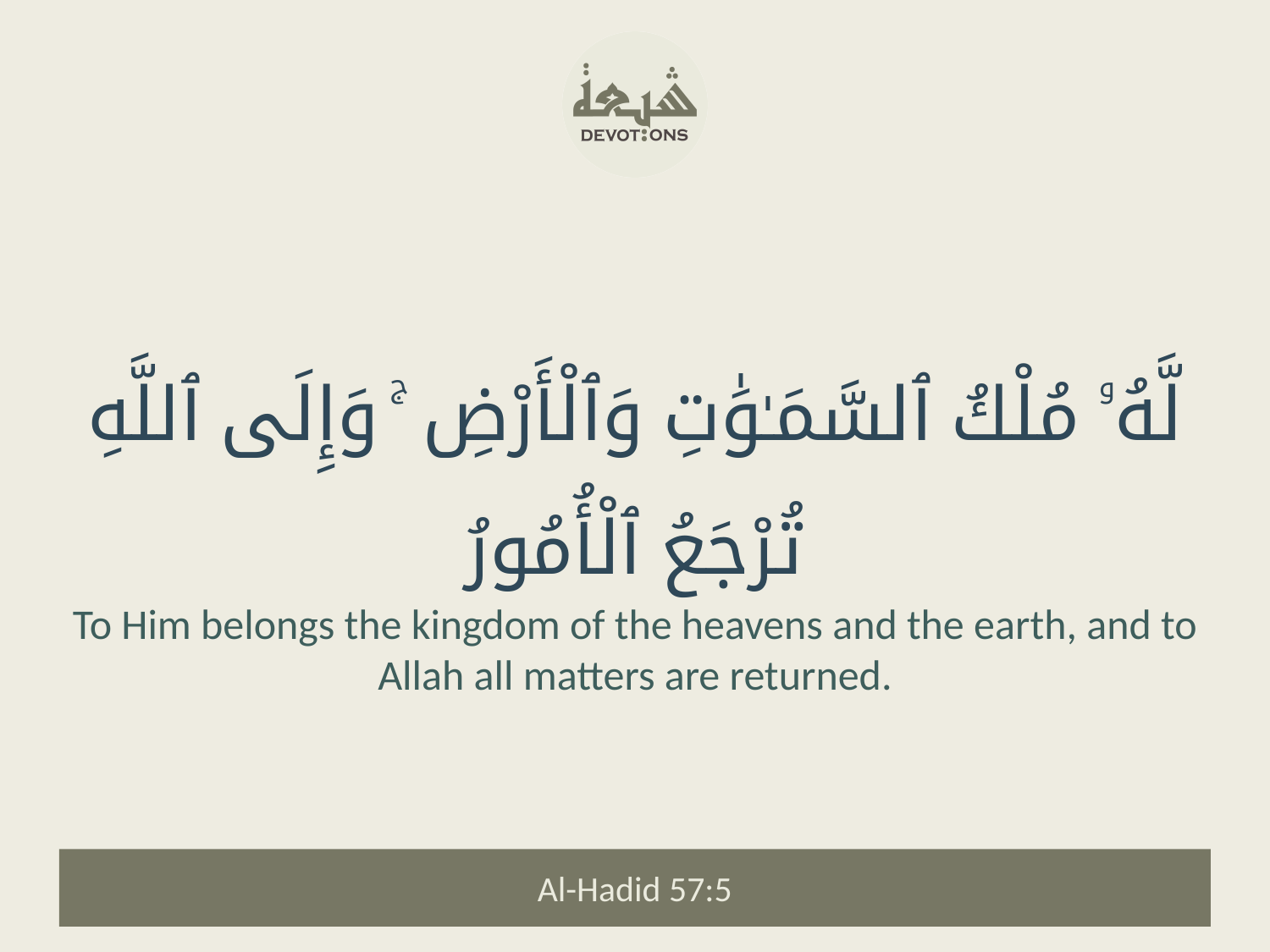

لَّهُۥ مُلْكُ ٱلسَّمَـٰوَٰتِ وَٱلْأَرْضِ ۚ وَإِلَى ٱللَّهِ تُرْجَعُ ٱلْأُمُورُ
To Him belongs the kingdom of the heavens and the earth, and to Allah all matters are returned.
Al-Hadid 57:5